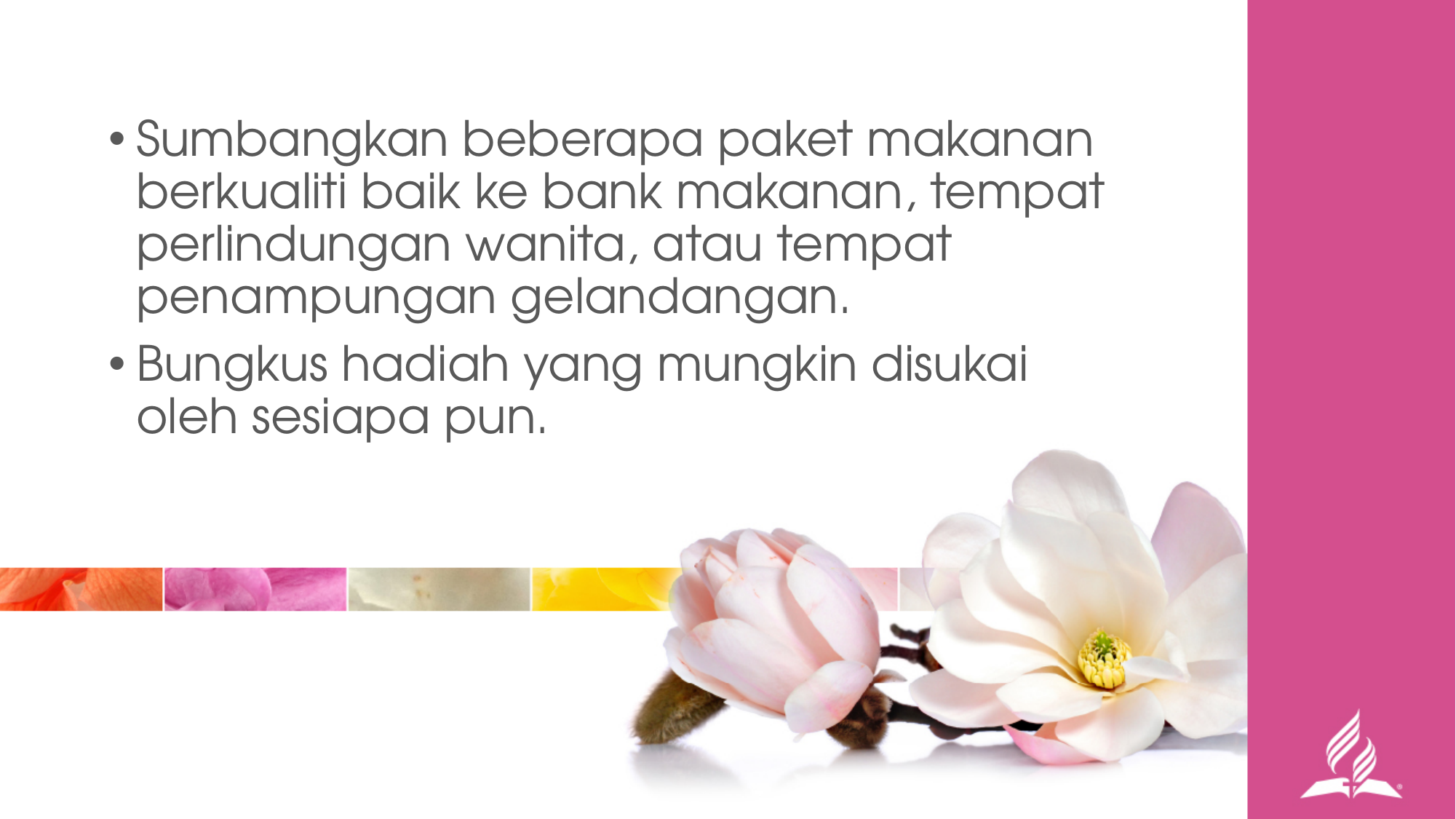

Sumbangkan beberapa paket makanan berkualiti baik ke bank makanan, tempat perlindungan wanita, atau tempat penampungan gelandangan.
Bungkus hadiah yang mungkin disukai oleh sesiapa pun.